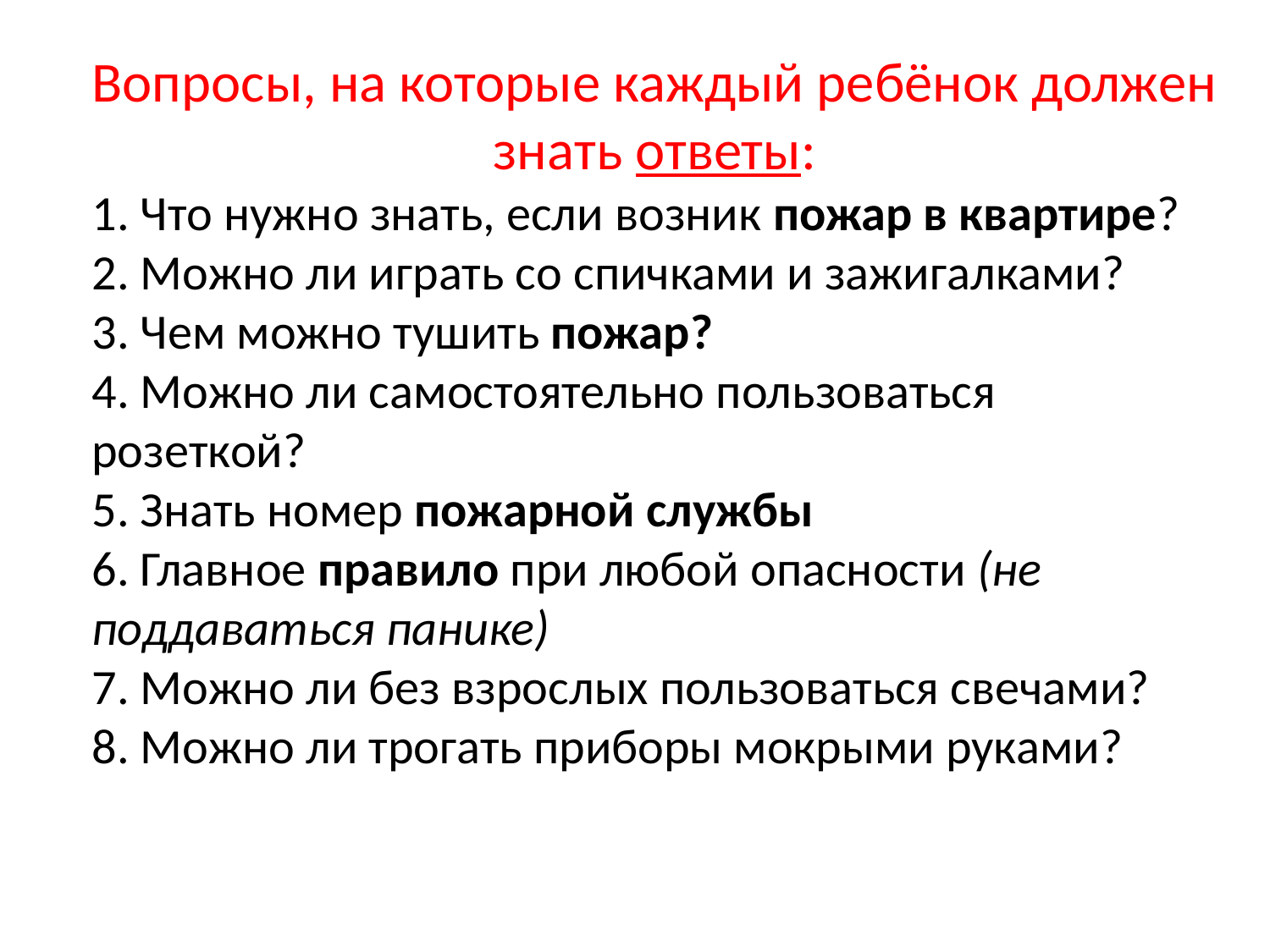

Вопросы, на которые каждый ребёнок должен знать ответы:
1. Что нужно знать, если возник пожар в квартире?
2. Можно ли играть со спичками и зажигалками?
3. Чем можно тушить пожар?
4. Можно ли самостоятельно пользоваться розеткой?
5. Знать номер пожарной службы
6. Главное правило при любой опасности (не поддаваться панике)
7. Можно ли без взрослых пользоваться свечами?
8. Можно ли трогать приборы мокрыми руками?